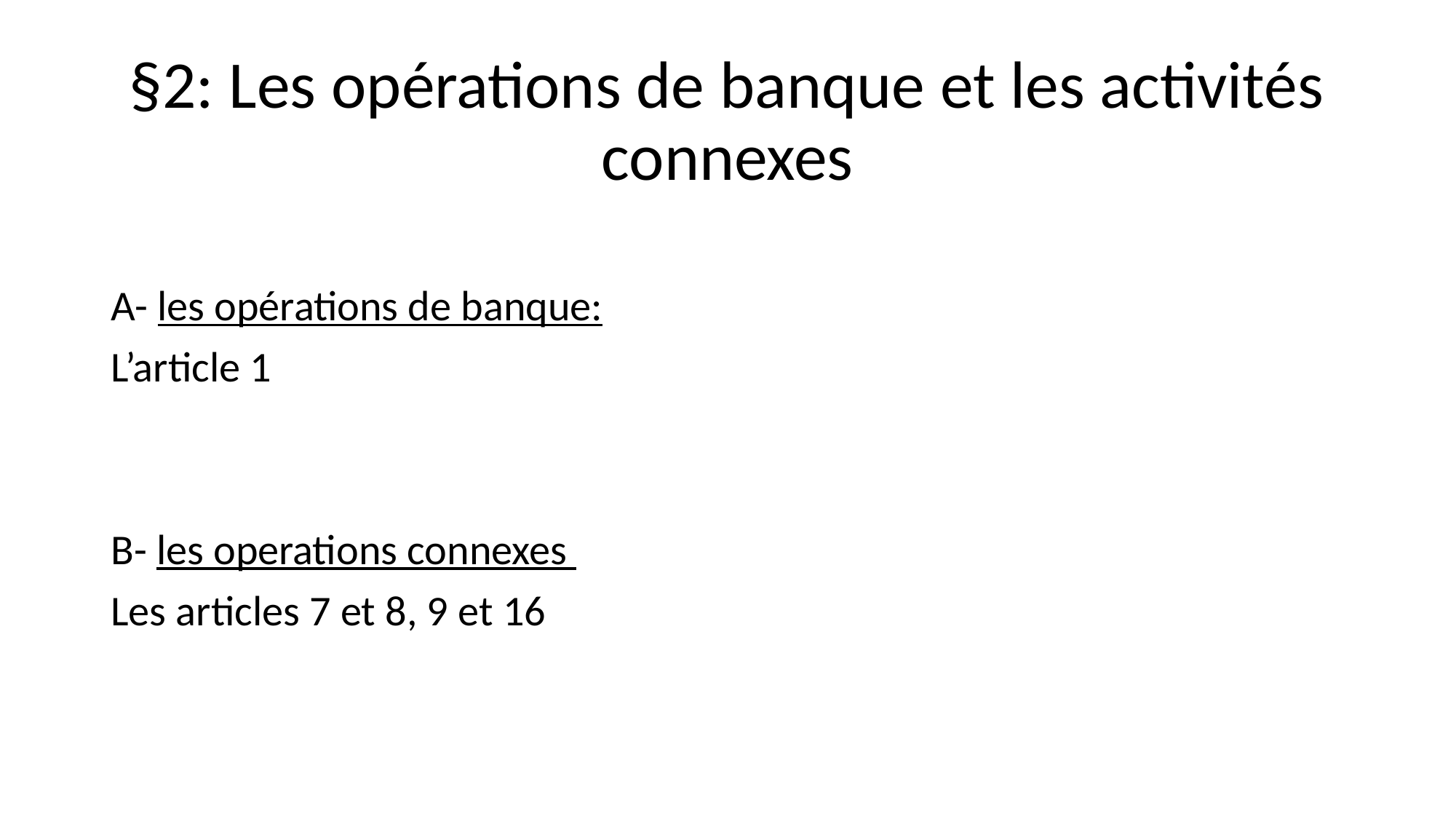

# §2: Les opérations de banque et les activités connexes

A- les opérations de banque:
L’article 1

B- les operations connexes
Les articles 7 et 8, 9 et 16